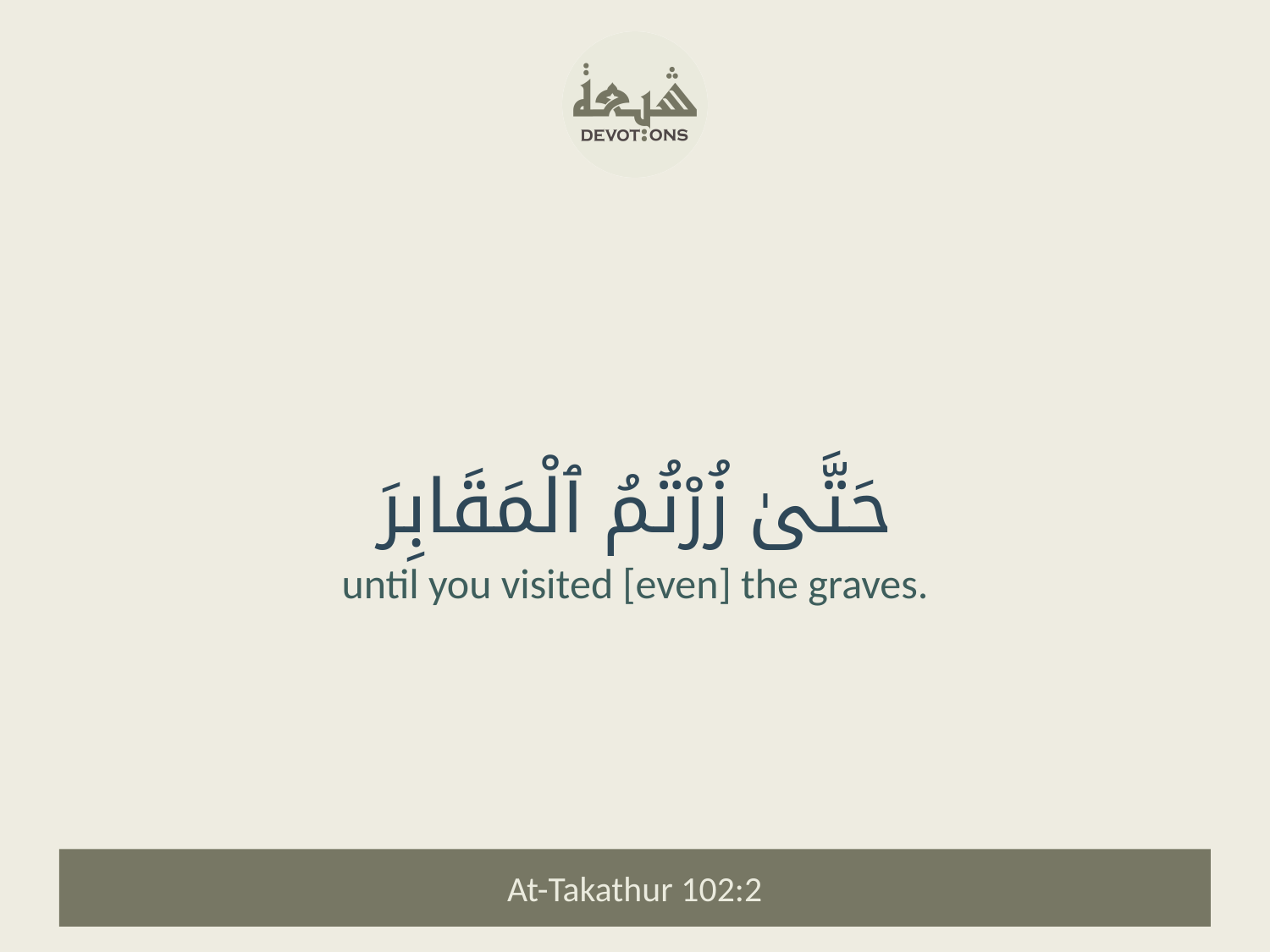

حَتَّىٰ زُرْتُمُ ٱلْمَقَابِرَ
until you visited [even] the graves.
At-Takathur 102:2